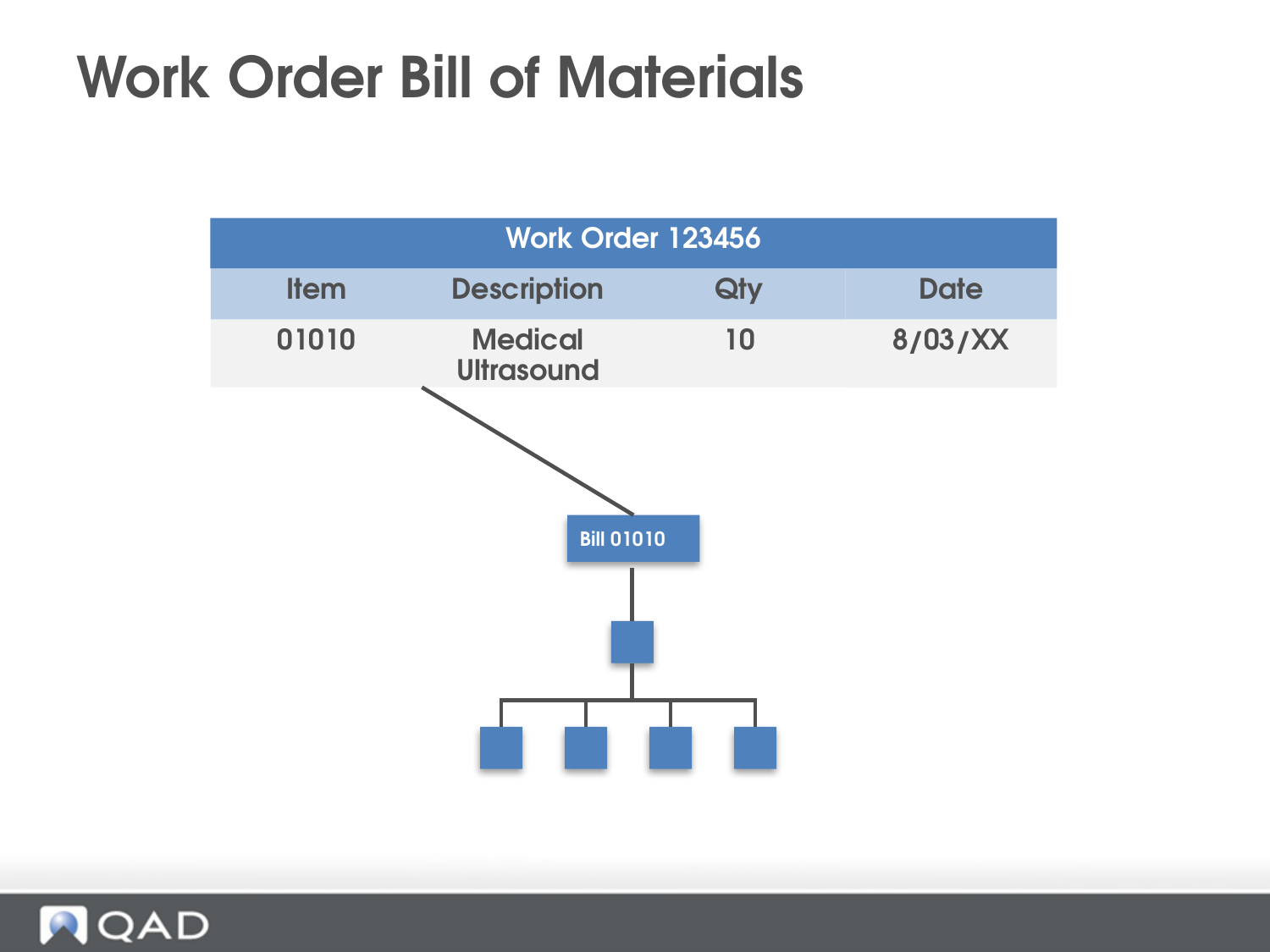

# Work Order Bill of Materials

Work Order 123456

Item
Description
Qty
Date

01010
Medical Ultrasound
10

8/03/XX

Bill 01010